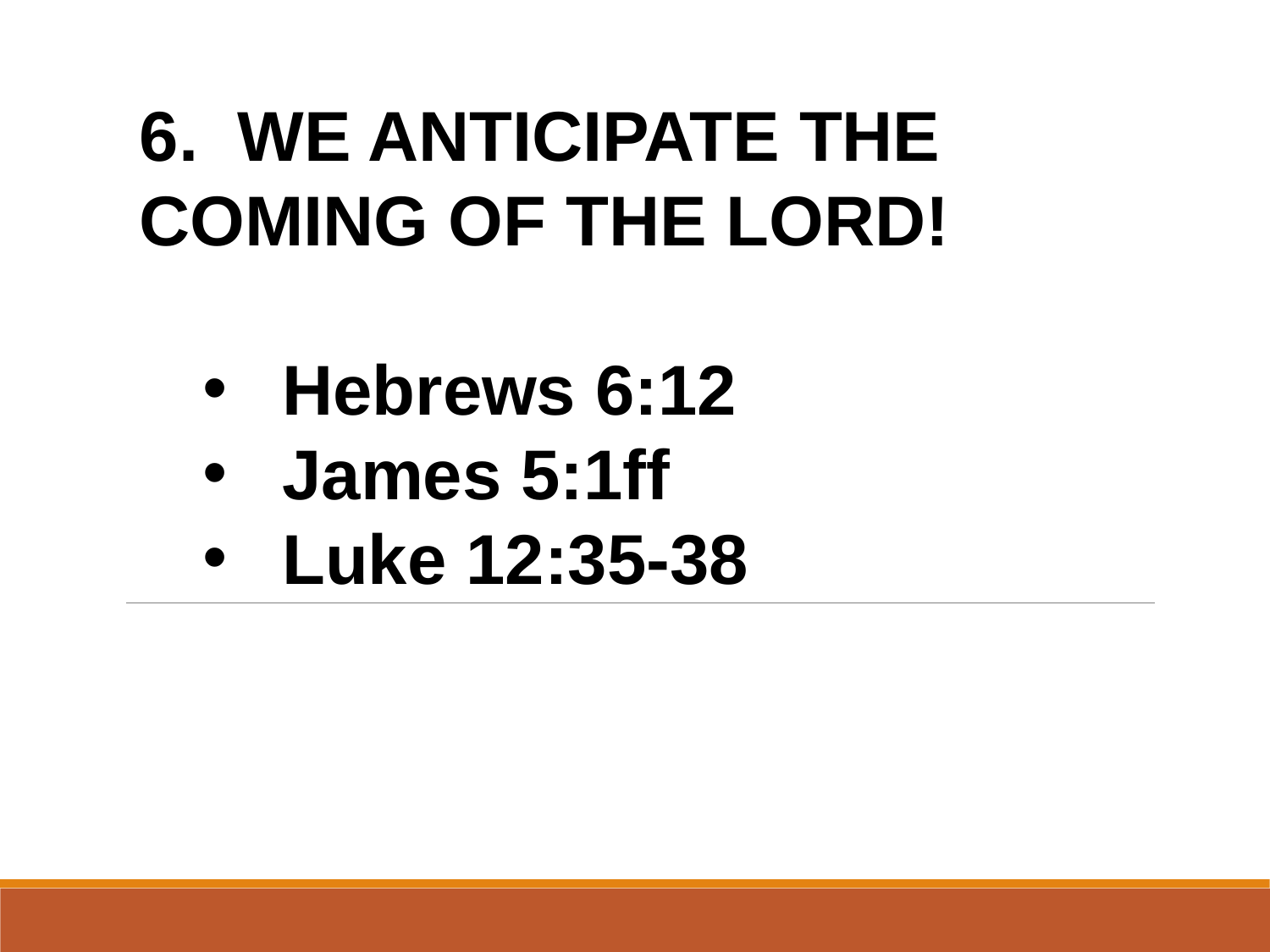

6.  WE ANTICIPATE THE COMING OF THE LORD!

Hebrews 6:12
James 5:1ff
Luke 12:35-38